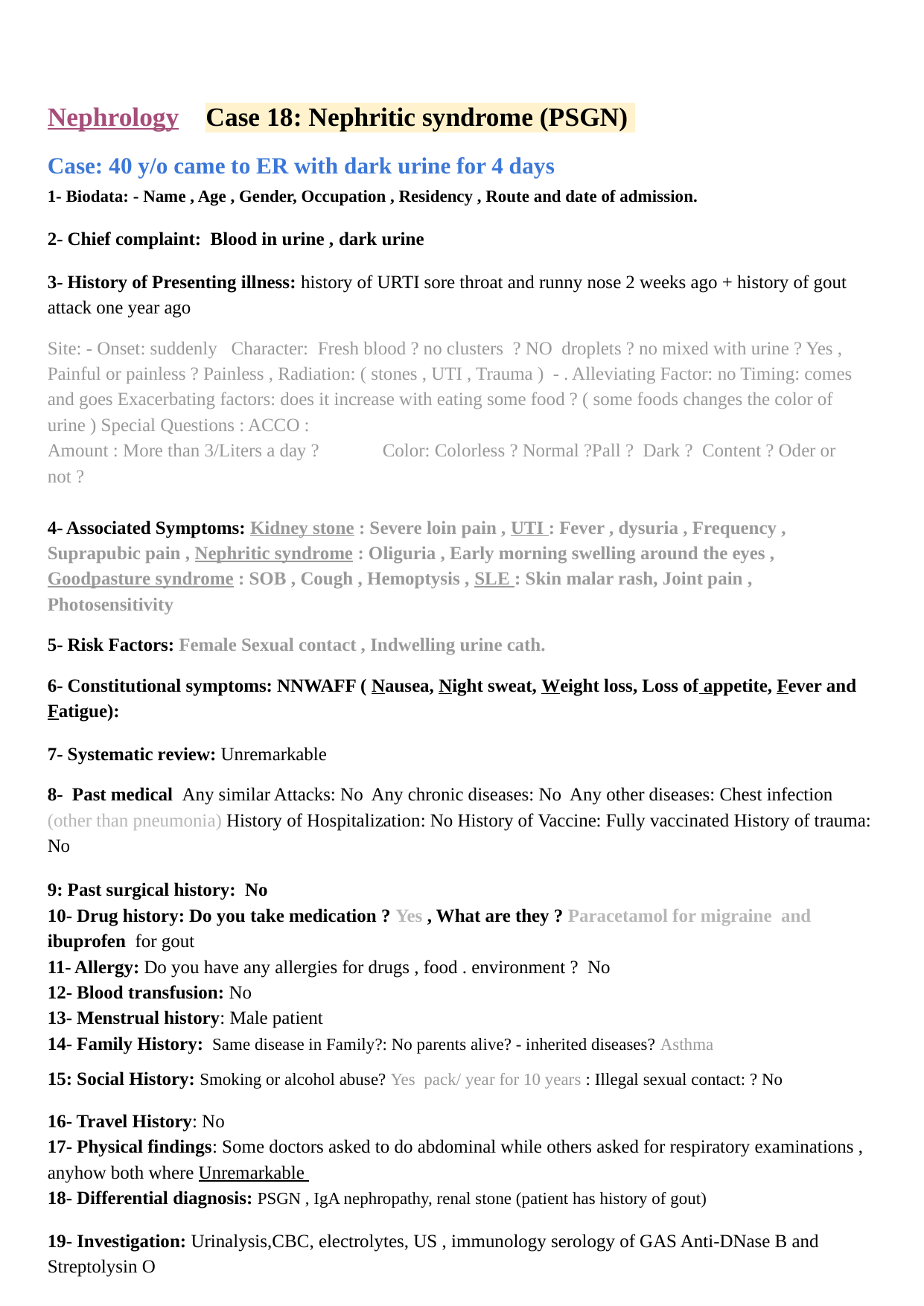

Nephrology    Case 18: Nephritic syndrome (PSGN)

Case: 40 y/o came to ER with dark urine for 4 days
1- Biodata: - Name , Age , Gender, Occupation , Residency , Route and date of admission.
SAD
2- Chief complaint:  Blood in urine , dark urine
SADSAD
3- History of Presenting illness: history of URTI sore throat and runny nose 2 weeks ago + history of gout attack one year ago

Site: - Onset: suddenly   Character:  Fresh blood ? no clusters  ? NO  droplets ? no mixed with urine ? Yes , Painful or painless ? Painless , Radiation: ( stones , UTI , Trauma )  - . Alleviating Factor: no Timing: comes and goes Exacerbating factors: does it increase with eating some food ? ( some foods changes the color of urine ) Special Questions : ACCO :
Amount : More than 3/Liters a day ? 	Color: Colorless ? Normal ?Pall ?  Dark ?  Content ? Oder or not ?

4- Associated Symptoms: Kidney stone : Severe loin pain , UTI : Fever , dysuria , Frequency , Suprapubic pain , Nephritic syndrome : Oliguria , Early morning swelling around the eyes , Goodpasture syndrome : SOB , Cough , Hemoptysis , SLE : Skin malar rash, Joint pain , Photosensitivity

5- Risk Factors: Female Sexual contact , Indwelling urine cath.

6- Constitutional symptoms: NNWAFF ( Nausea, Night sweat, Weight loss, Loss of appetite, Fever and Fatigue):

7- Systematic review: Unremarkable

8-  Past medical  Any similar Attacks: No  Any chronic diseases: No  Any other diseases: Chest infection (other than pneumonia) History of Hospitalization: No History of Vaccine: Fully vaccinated History of trauma: No
    .ggg
9: Past surgical history:  No
10- Drug history: Do you take medication ? Yes , What are they ? Paracetamol for migraine  and ibuprofen  for gout
11- Allergy: Do you have any allergies for drugs , food . environment ?  No
12- Blood transfusion: No
13- Menstrual history: Male patient
14- Family History:  Same disease in Family?: No parents alive? - inherited diseases? Asthma

15: Social History: Smoking or alcohol abuse? Yes  pack/ year for 10 years : Illegal sexual contact: ? No

16- Travel History: No
17- Physical findings: Some doctors asked to do abdominal while others asked for respiratory examinations , anyhow both where Unremarkable
18- Differential diagnosis: PSGN , IgA nephropathy, renal stone (patient has history of gout)

19- Investigation: Urinalysis,CBC, electrolytes, US , immunology serology of GAS Anti-DNase B and Streptolysin O